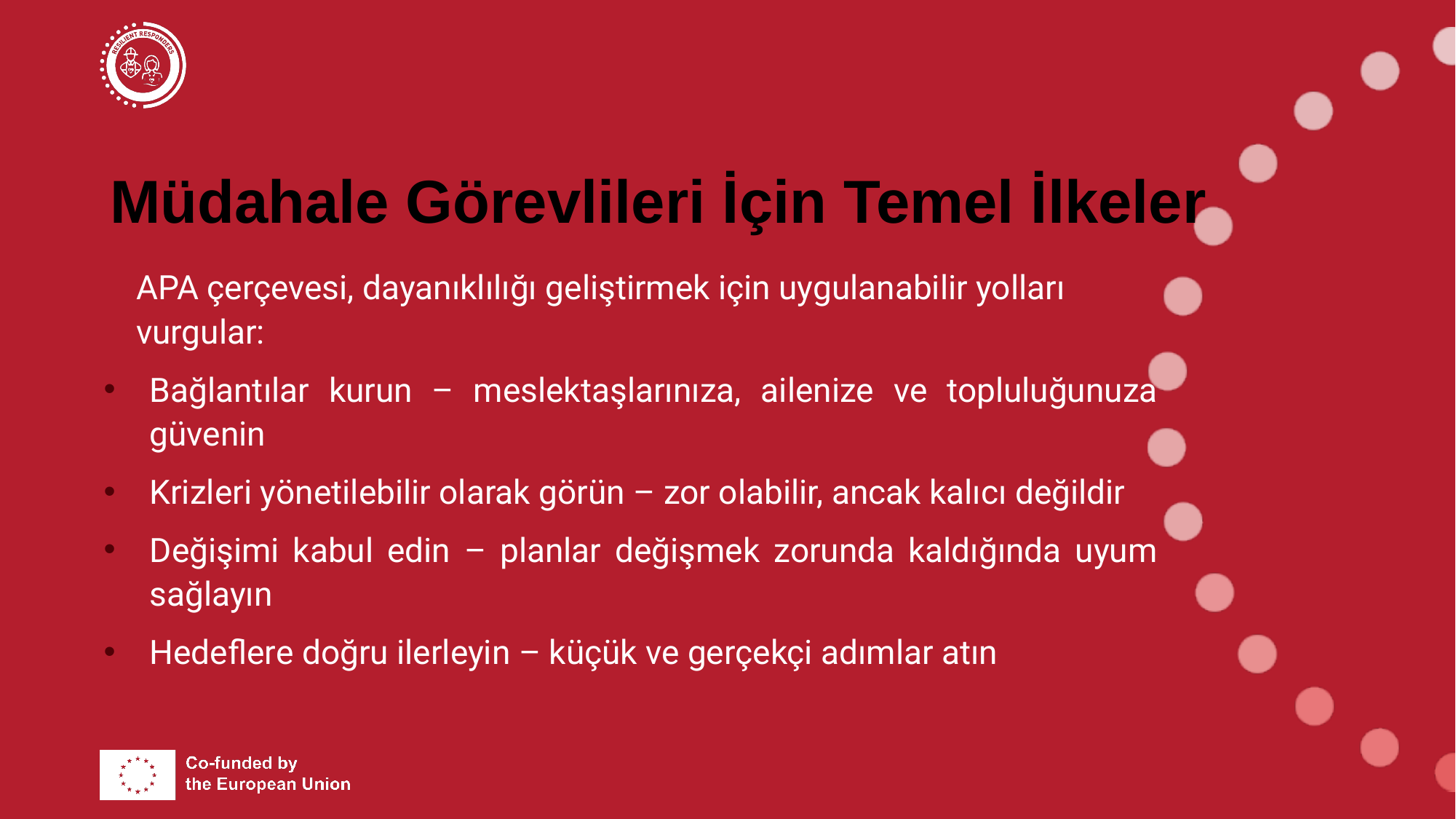

# Müdahale Görevlileri İçin Temel İlkeler
	APA çerçevesi, dayanıklılığı geliştirmek için uygulanabilir yolları vurgular:
Bağlantılar kurun – meslektaşlarınıza, ailenize ve topluluğunuza güvenin
Krizleri yönetilebilir olarak görün – zor olabilir, ancak kalıcı değildir
Değişimi kabul edin – planlar değişmek zorunda kaldığında uyum sağlayın
Hedeflere doğru ilerleyin – küçük ve gerçekçi adımlar atın